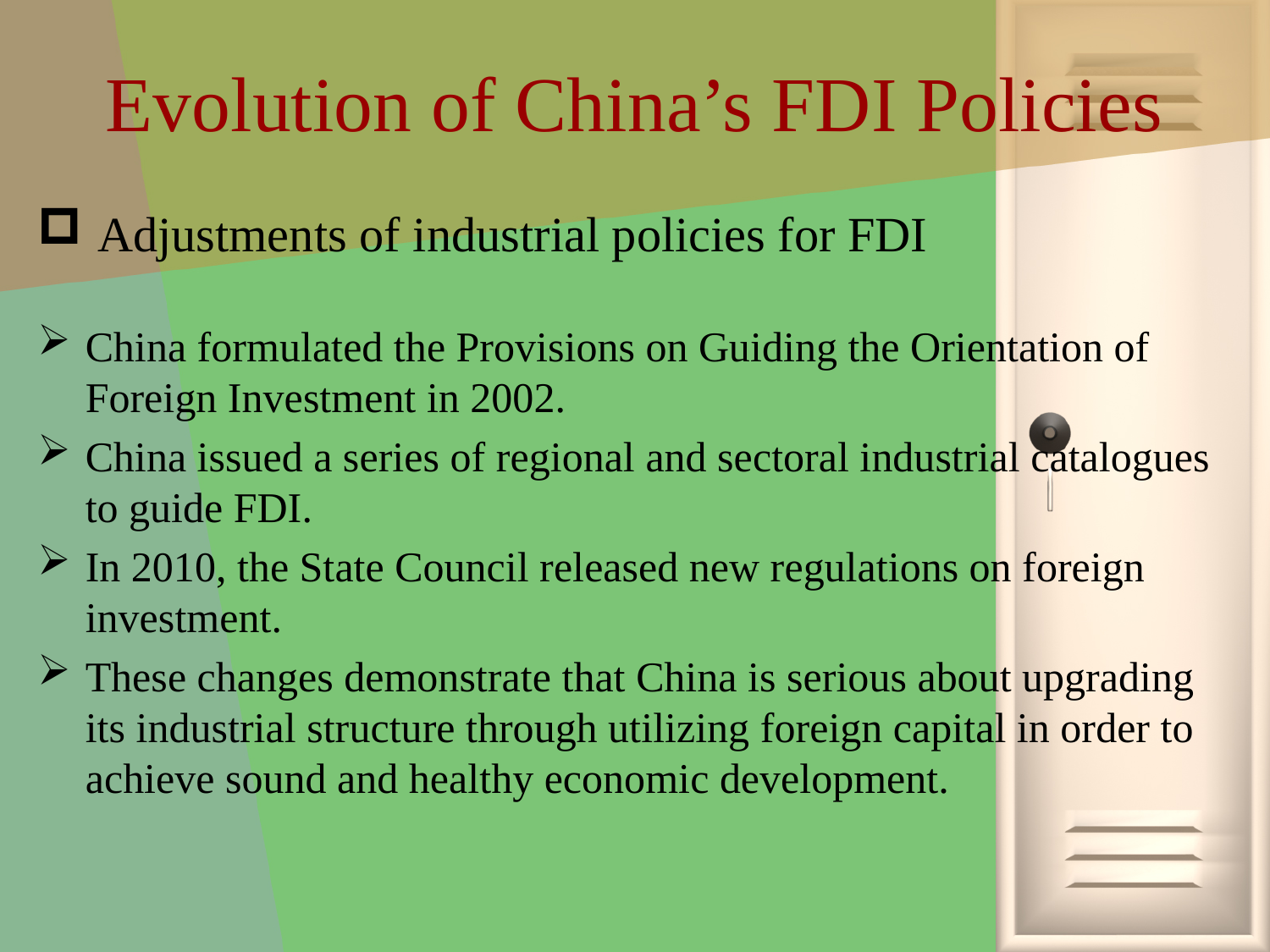

# Evolution of China’s FDI Policies
 Adjustments of industrial policies for FDI

China formulated the Provisions on Guiding the Orientation of Foreign Investment in 2002.
China issued a series of regional and sectoral industrial catalogues to guide FDI.
In 2010, the State Council released new regulations on foreign investment.
These changes demonstrate that China is serious about upgrading its industrial structure through utilizing foreign capital in order to achieve sound and healthy economic development.